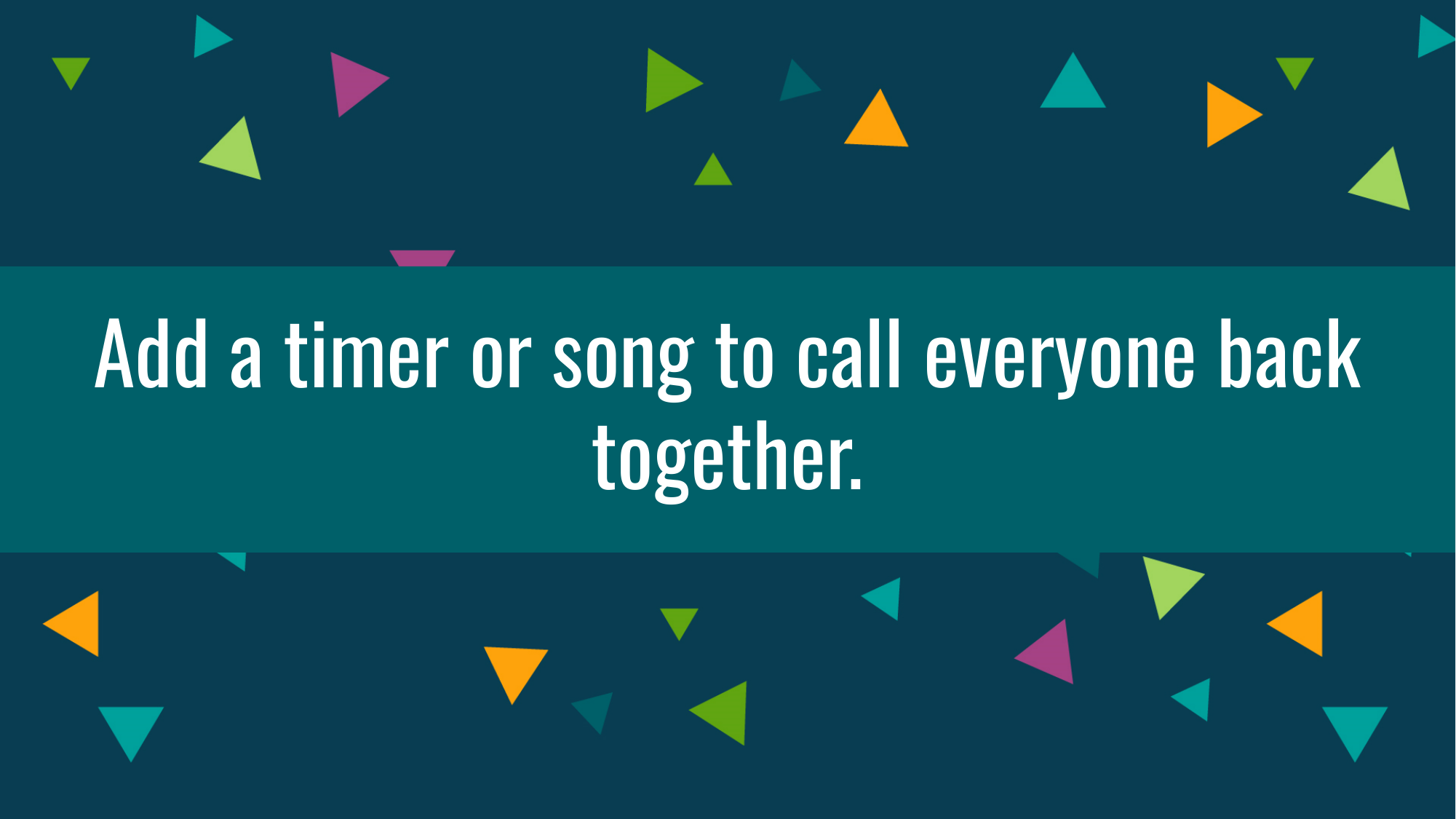

Add a timer or song to call everyone back together.